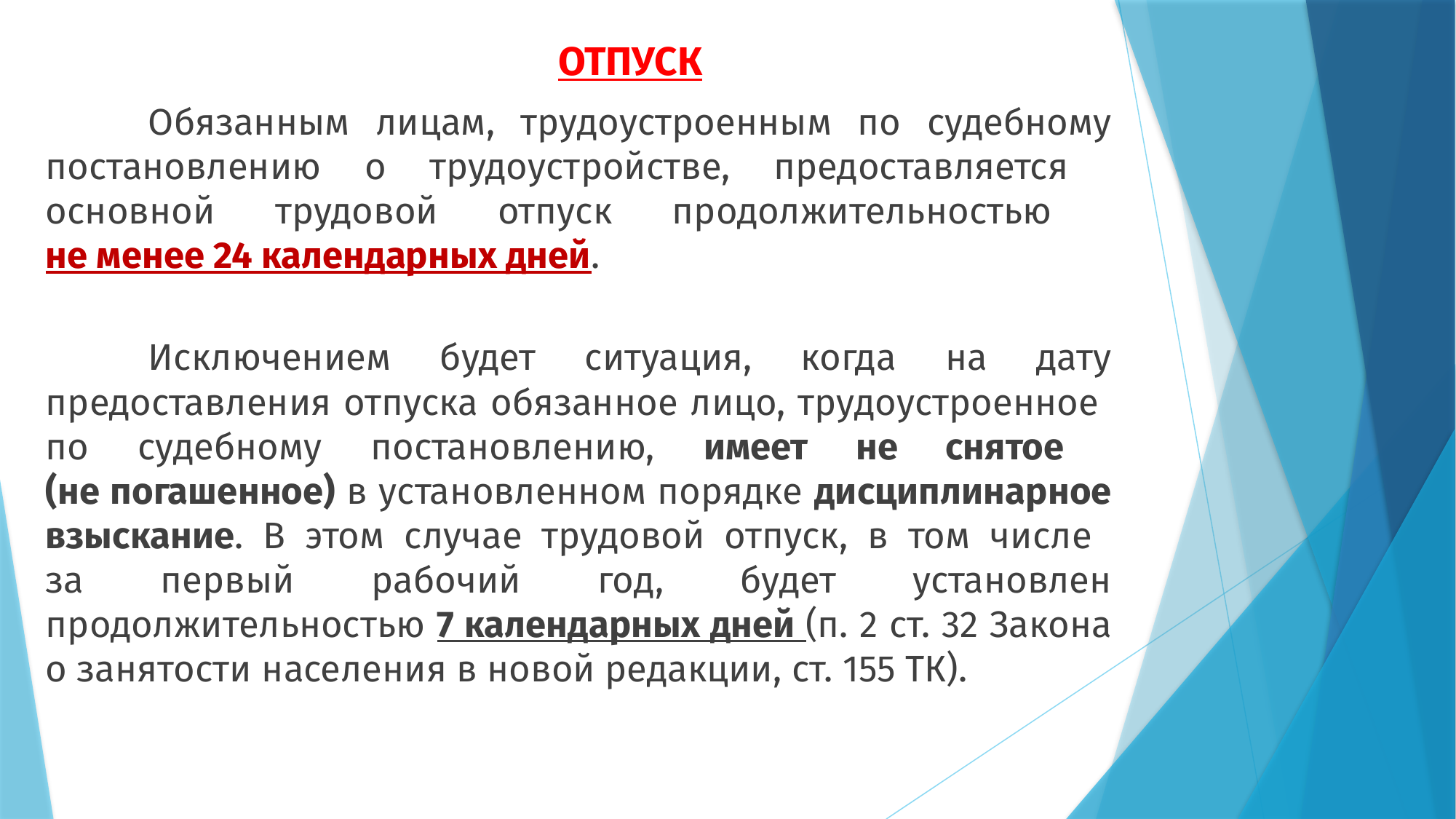

ОТПУСК
	Обязанным лицам, трудоустроенным по судебному постановлению о трудоустройстве, предоставляется
основной трудовой отпуск продолжительностью
не менее 24 календарных дней.

	Исключением будет ситуация, когда на дату предоставления отпуска обязанное лицо, трудоустроенное
по судебному постановлению, имеет не снятое
(не погашенное) в установленном порядке дисциплинарное взыскание. В этом случае трудовой отпуск, в том числе
за первый рабочий год, будет установлен продолжительностью 7 календарных дней (п. 2 ст. 32 Закона о занятости населения в новой редакции, ст. 155 ТК).